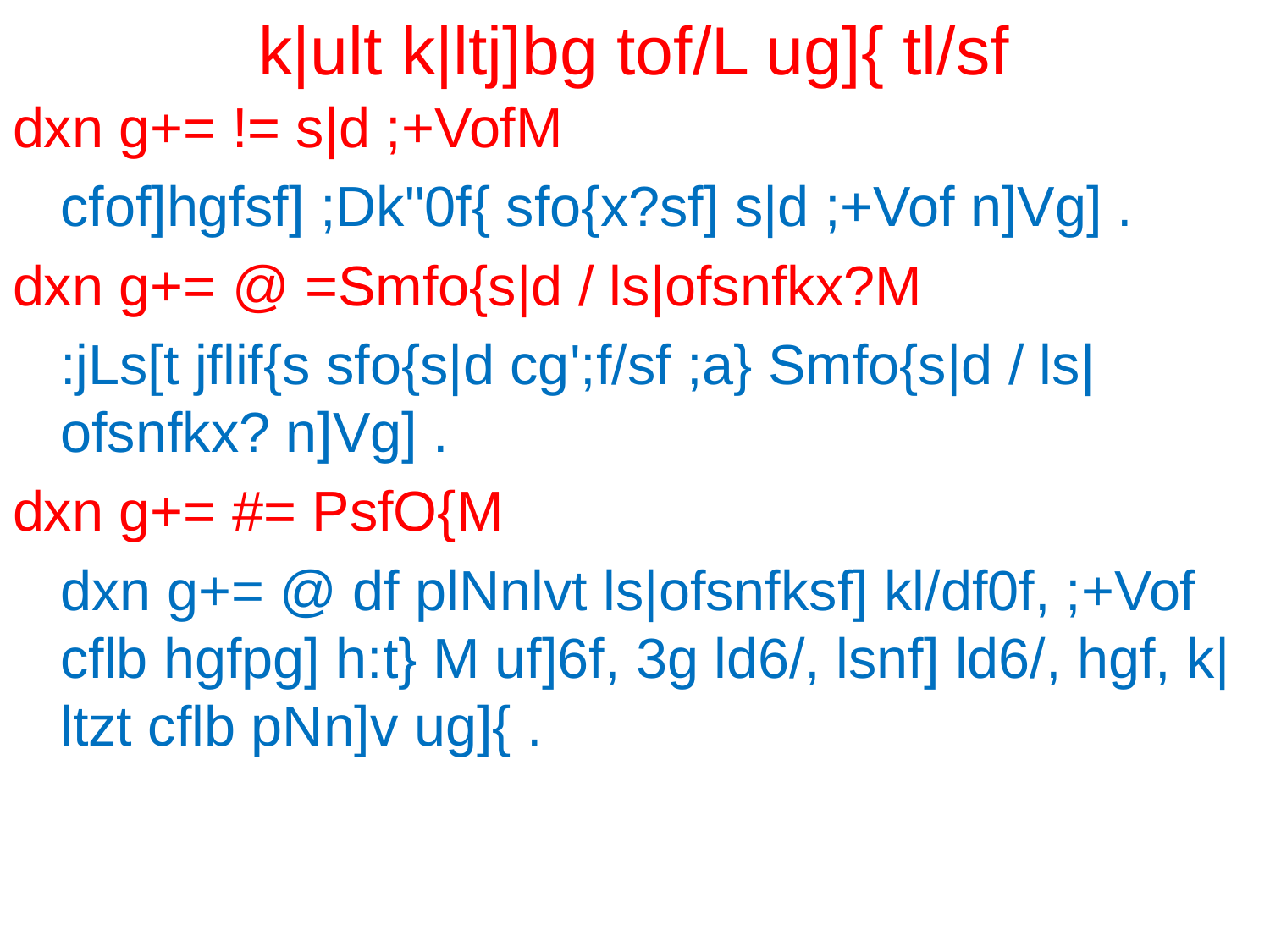

# k|ult k|ltj]bg tof/L ug]{ tl/sf
dxn g+= != s|d ;+VofM
	cfof]hgfsf] ;Dk"0f{ sfo{x?sf] s|d ;+Vof n]Vg] .
dxn g+= @ =Smfo{s|d / ls|ofsnfkx?M
	:jLs[t jflif{s sfo{s|d cg';f/sf ;a} Smfo{s|d / ls|ofsnfkx? n]Vg] .
dxn g+= #= PsfO{M
	dxn g+= @ df plNnlvt ls|ofsnfksf] kl/df0f, ;+Vof cflb hgfpg] h:t} M uf]6f, 3g ld6/, lsnf] ld6/, hgf, k|ltzt cflb pNn]v ug]{ .